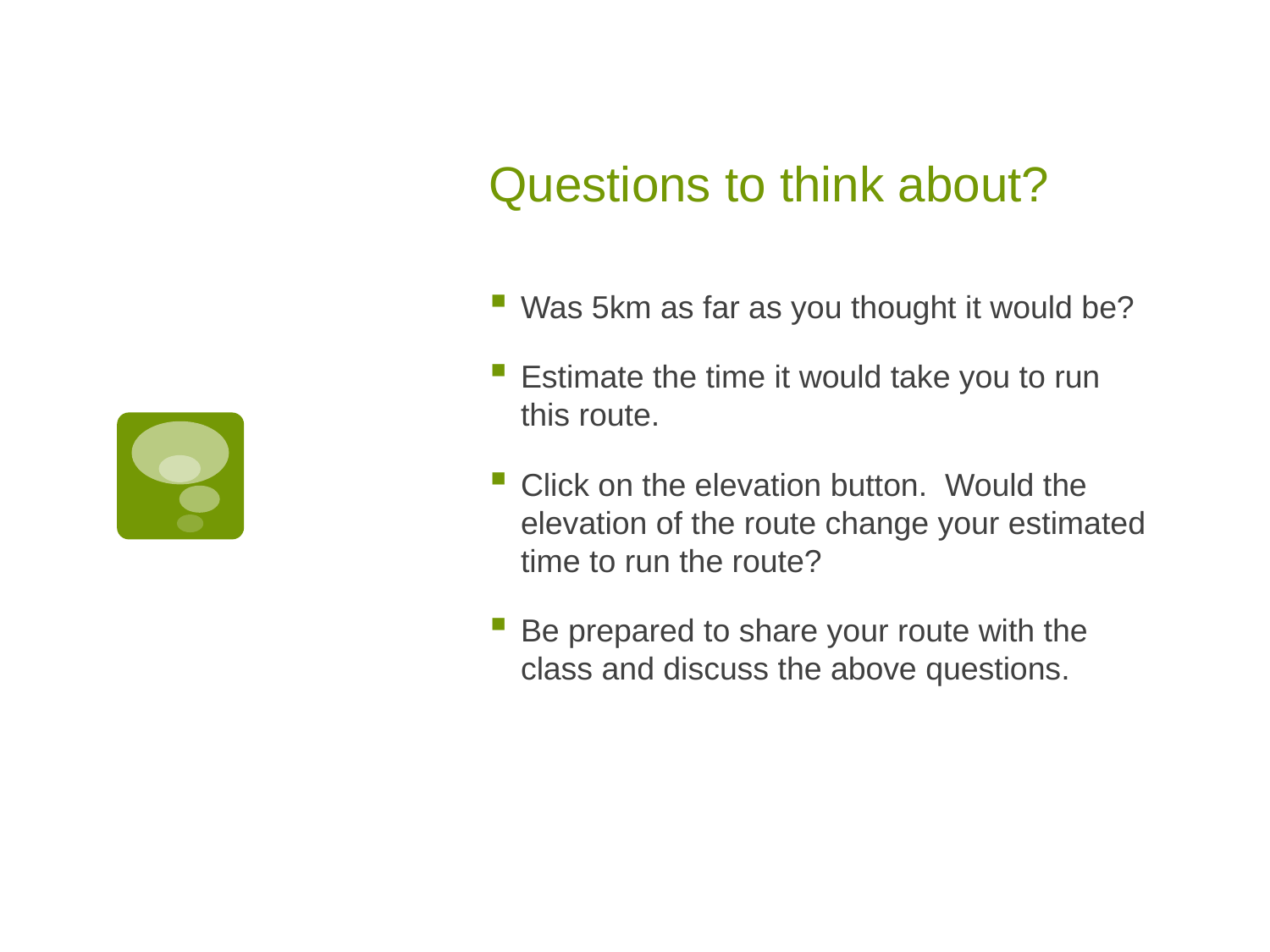

# Questions to think about?
Was 5km as far as you thought it would be?
Estimate the time it would take you to run this route.
Click on the elevation button.  Would the elevation of the route change your estimated time to run the route?
Be prepared to share your route with the class and discuss the above questions.